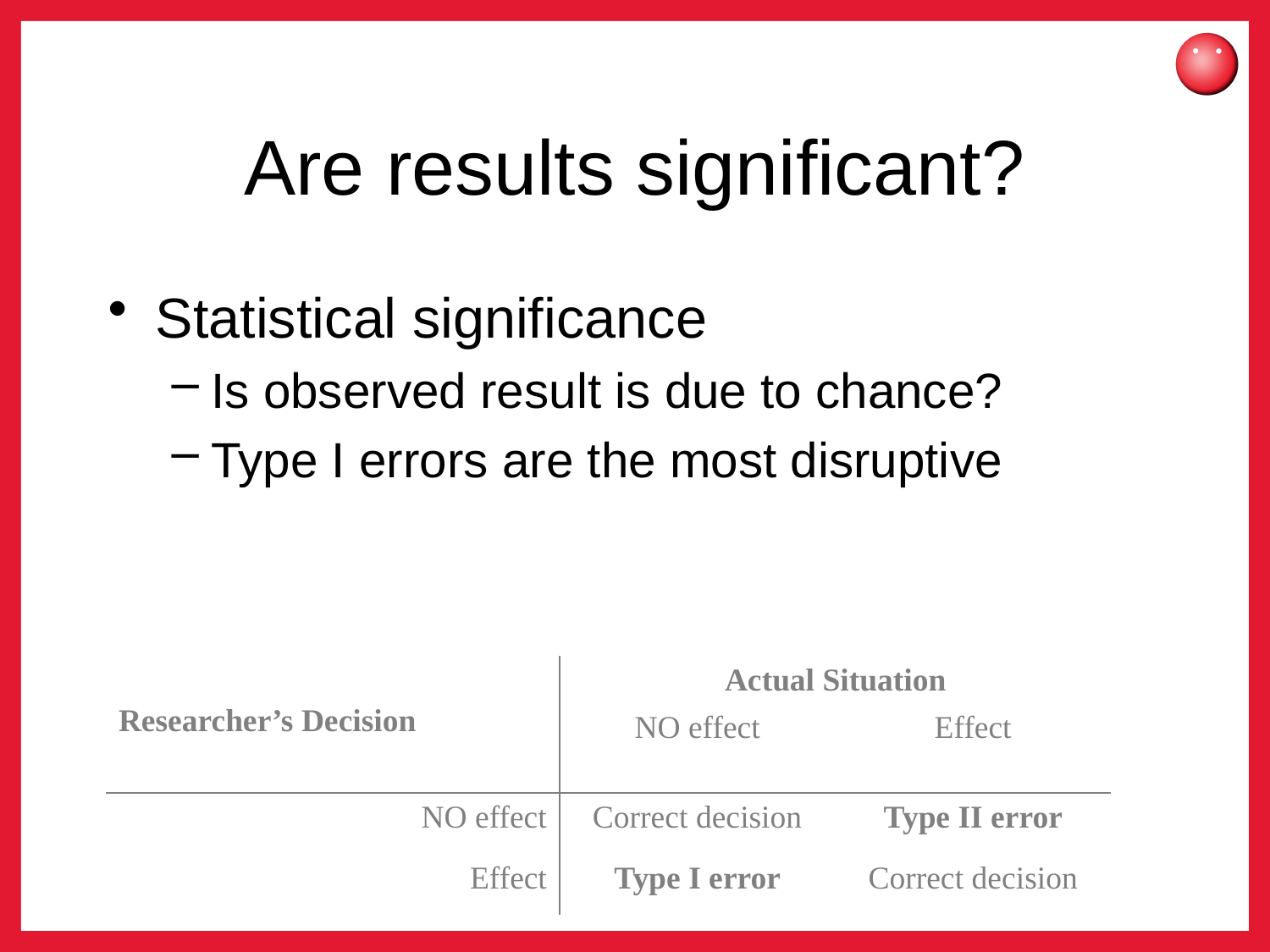

# Are results significant?
Statistical significance
Is observed result is due to chance?
Type I errors are the most disruptive

Design significance?
3.00s versus 3.05s?
| Researcher’s Decision | Actual Situation |  |
| --- | --- | --- |
|  | NO effect | Effect |
| NO effect | Correct decision | Type II error |
| Effect | Type I error | Correct decision |